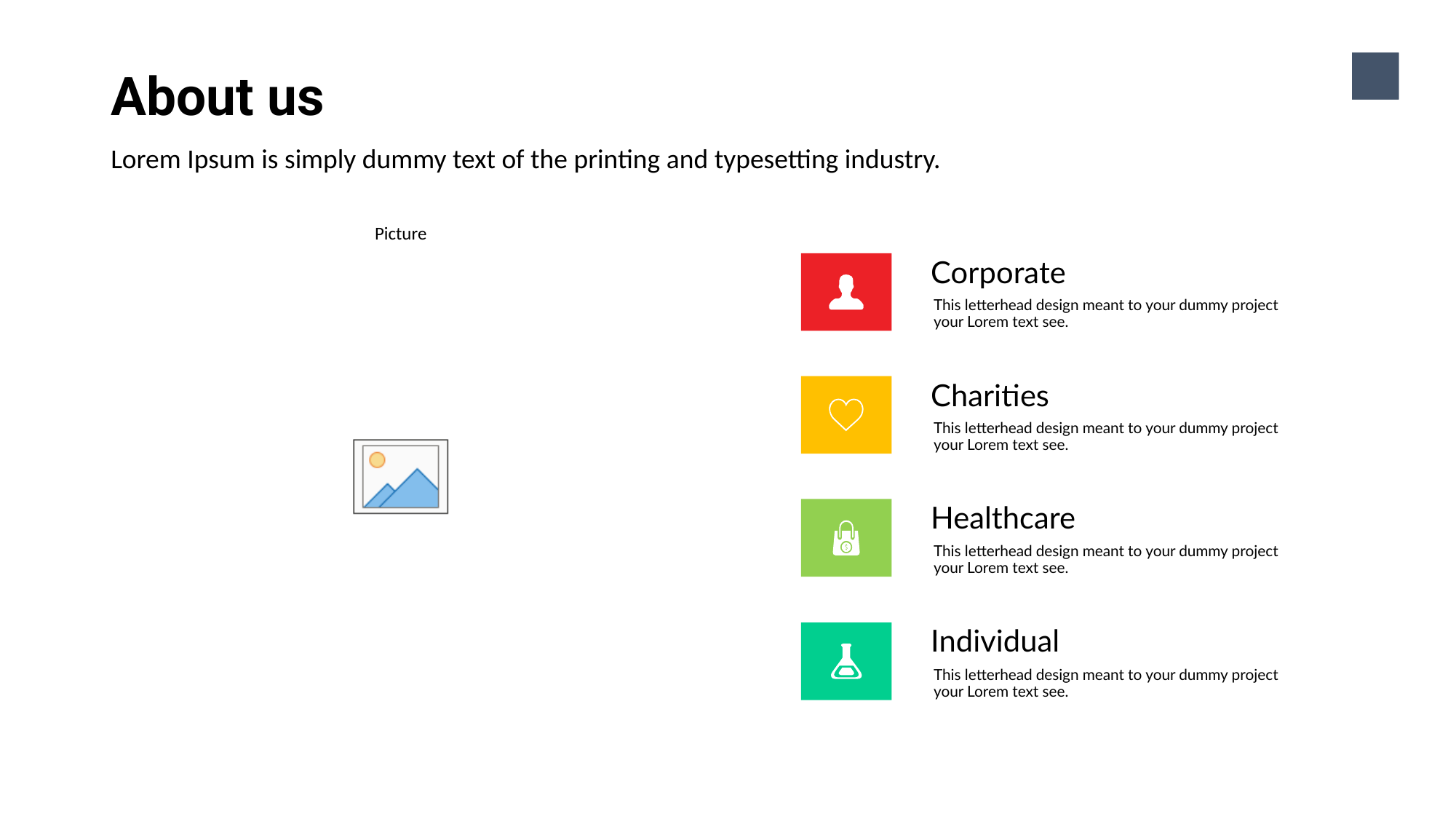

About us
4
Lorem Ipsum is simply dummy text of the printing and typesetting industry.

Corporate

This letterhead design meant to your dummy project your Lorem text see.
Charities

This letterhead design meant to your dummy project your Lorem text see.
Healthcare

This letterhead design meant to your dummy project your Lorem text see.
Individual

This letterhead design meant to your dummy project your Lorem text see.